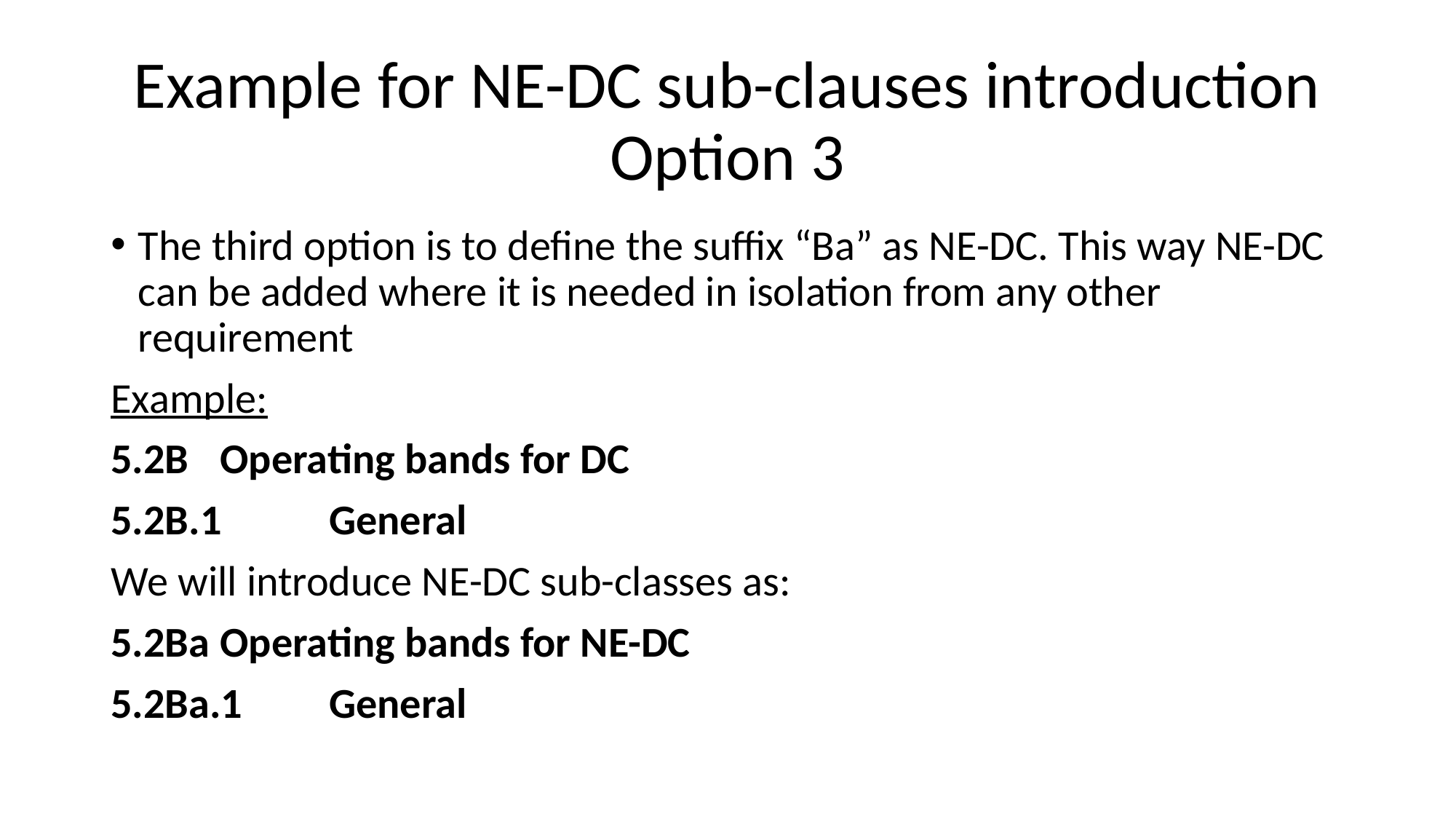

# Example for NE-DC sub-clauses introduction Option 3
The third option is to define the suffix “Ba” as NE-DC. This way NE-DC can be added where it is needed in isolation from any other requirement
Example:
5.2B	Operating bands for DC
5.2B.1	General
We will introduce NE-DC sub-classes as:
5.2Ba	Operating bands for NE-DC
5.2Ba.1	General